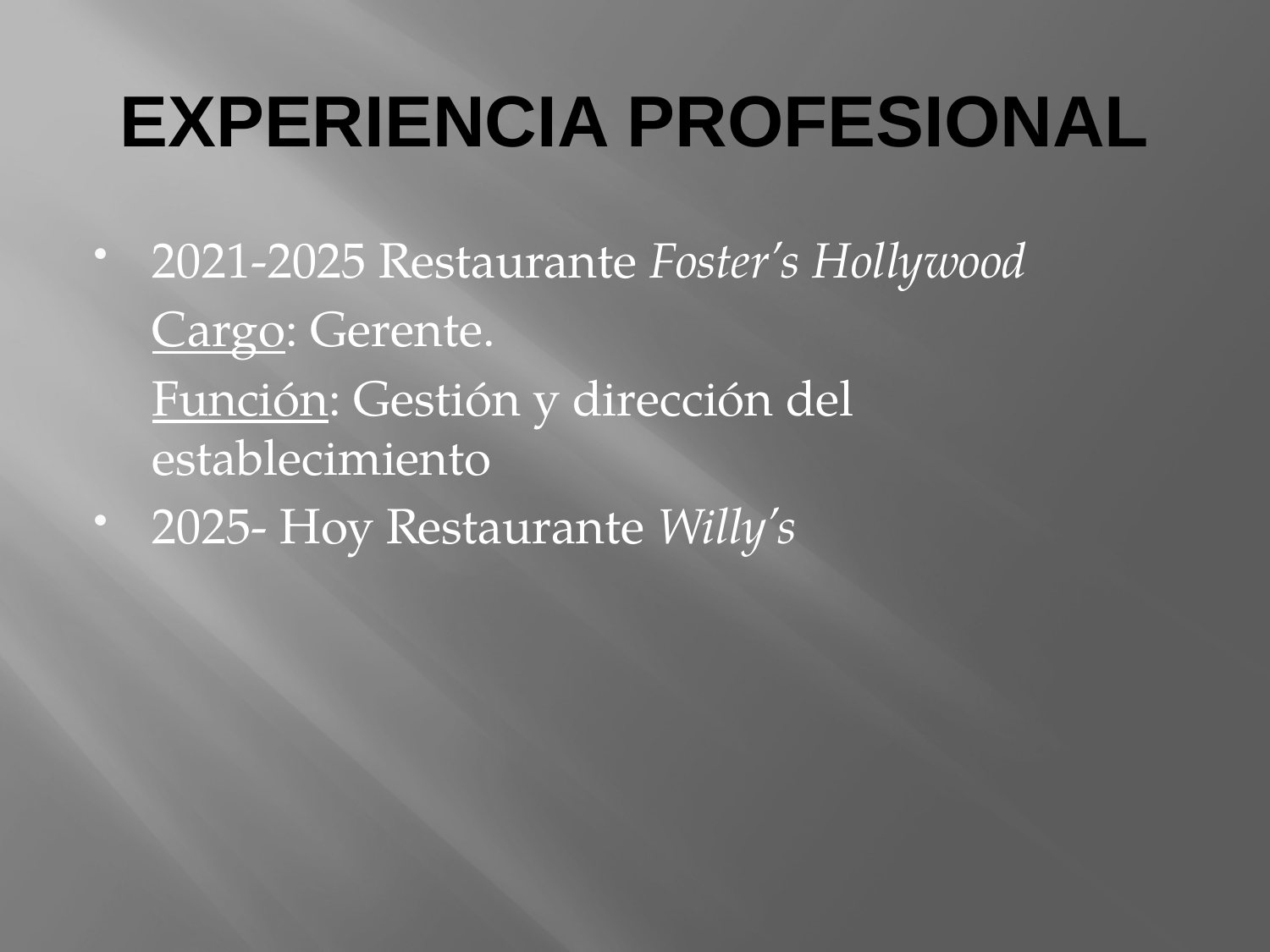

# EXPERIENCIA PROFESIONAL
2021-2025 Restaurante Foster’s Hollywood
	Cargo: Gerente.
	Función: Gestión y dirección del establecimiento
2025- Hoy Restaurante Willy’s